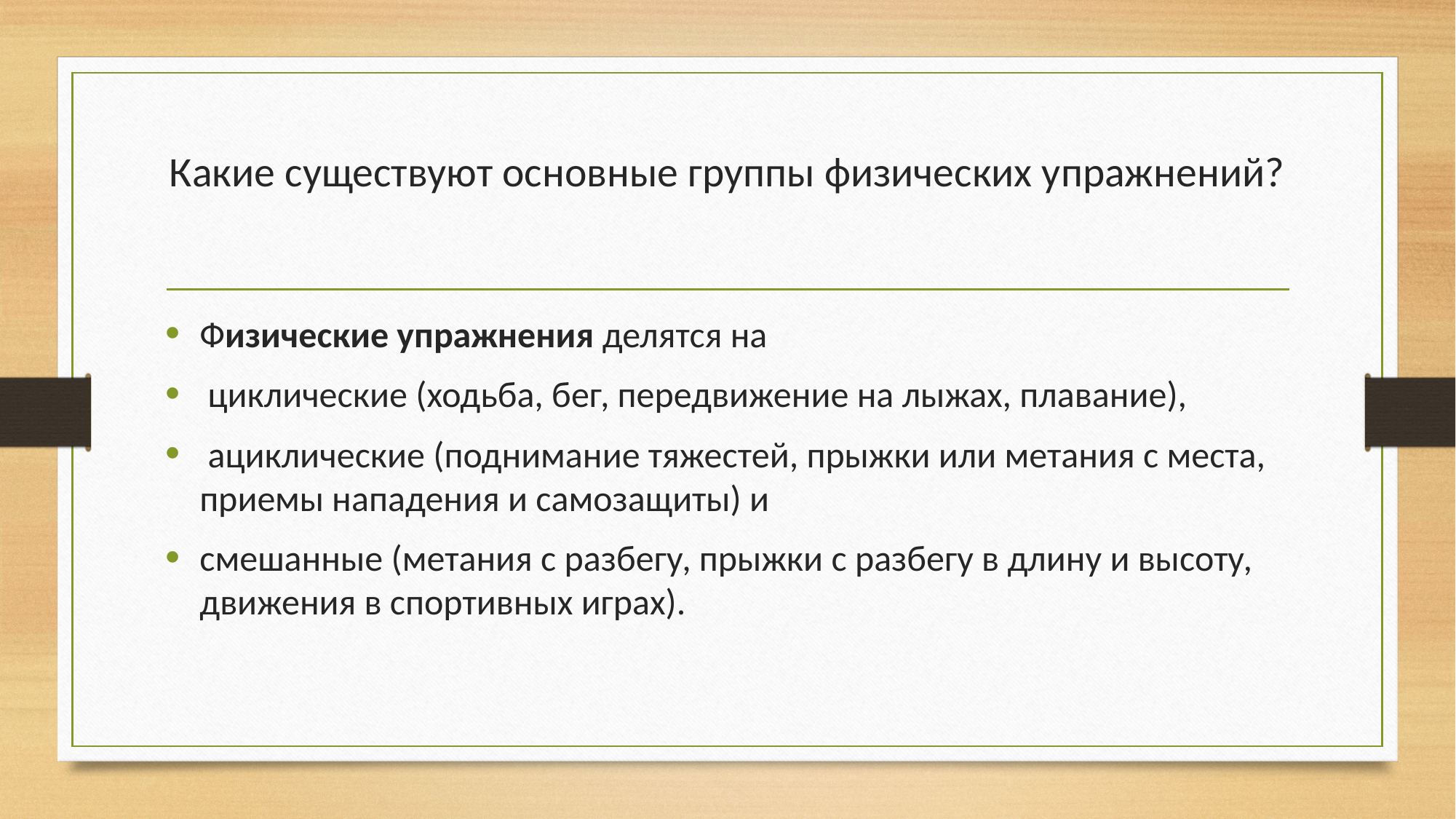

# Какие существуют основные группы физических упражнений?
Физические упражнения делятся на
 циклические (ходьба, бег, передвижение на лыжах, плавание),
 ациклические (поднимание тяжестей, прыжки или метания с места, приемы нападения и самозащиты) и
смешанные (метания с разбегу, прыжки с разбегу в длину и высоту, движения в спортивных играх).